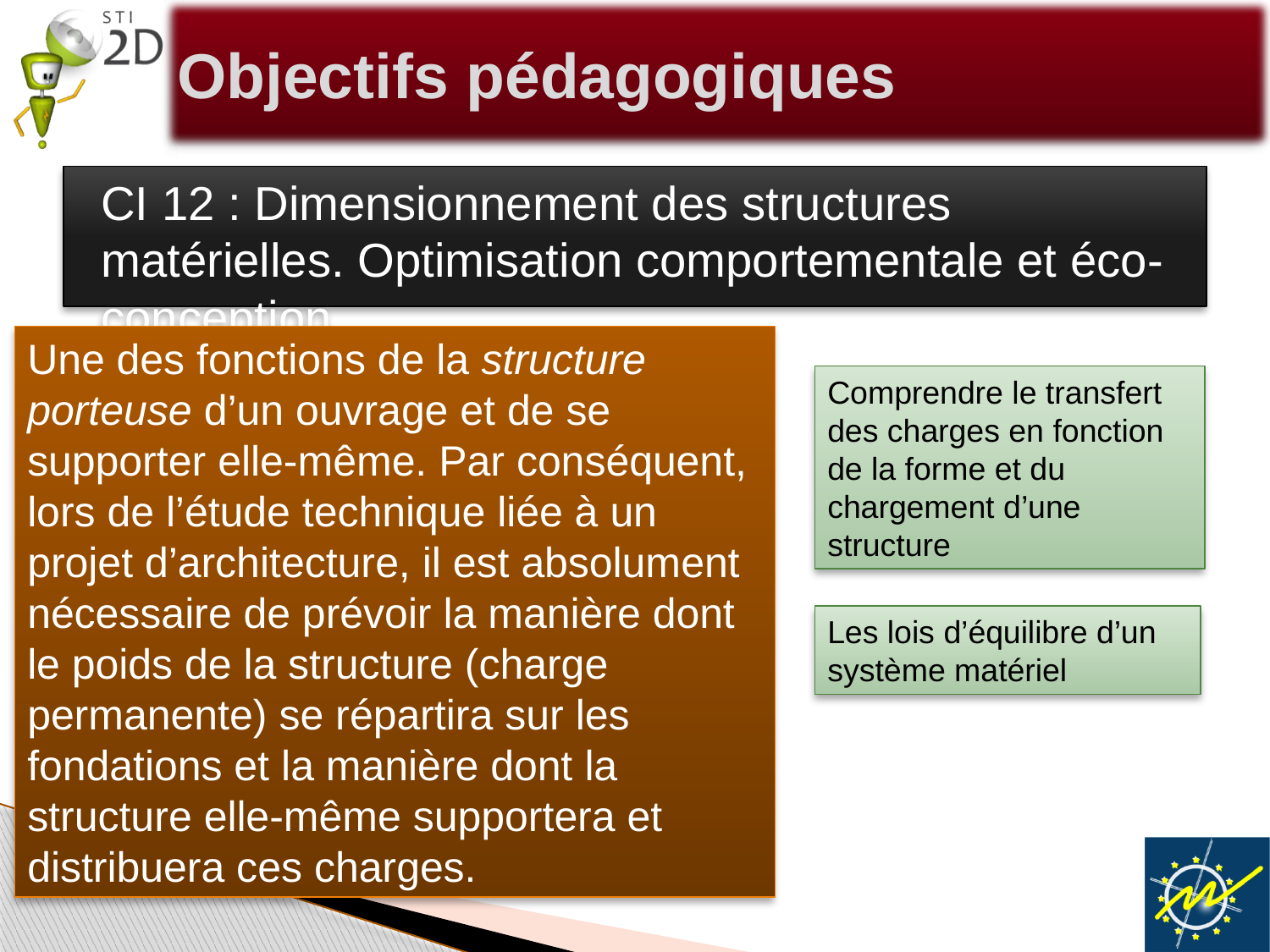

# Objectifs pédagogiques
CI 12 : Dimensionnement des structures matérielles. Optimisation comportementale et éco-conception
Une des fonctions de la structure porteuse d’un ouvrage et de se supporter elle-même. Par conséquent, lors de l’étude technique liée à un projet d’architecture, il est absolument nécessaire de prévoir la manière dont le poids de la structure (charge permanente) se répartira sur les fondations et la manière dont la structure elle-même supportera et distribuera ces charges.
Comprendre le transfert des charges en fonction de la forme et du chargement d’une structure
Les lois d’équilibre d’un système matériel